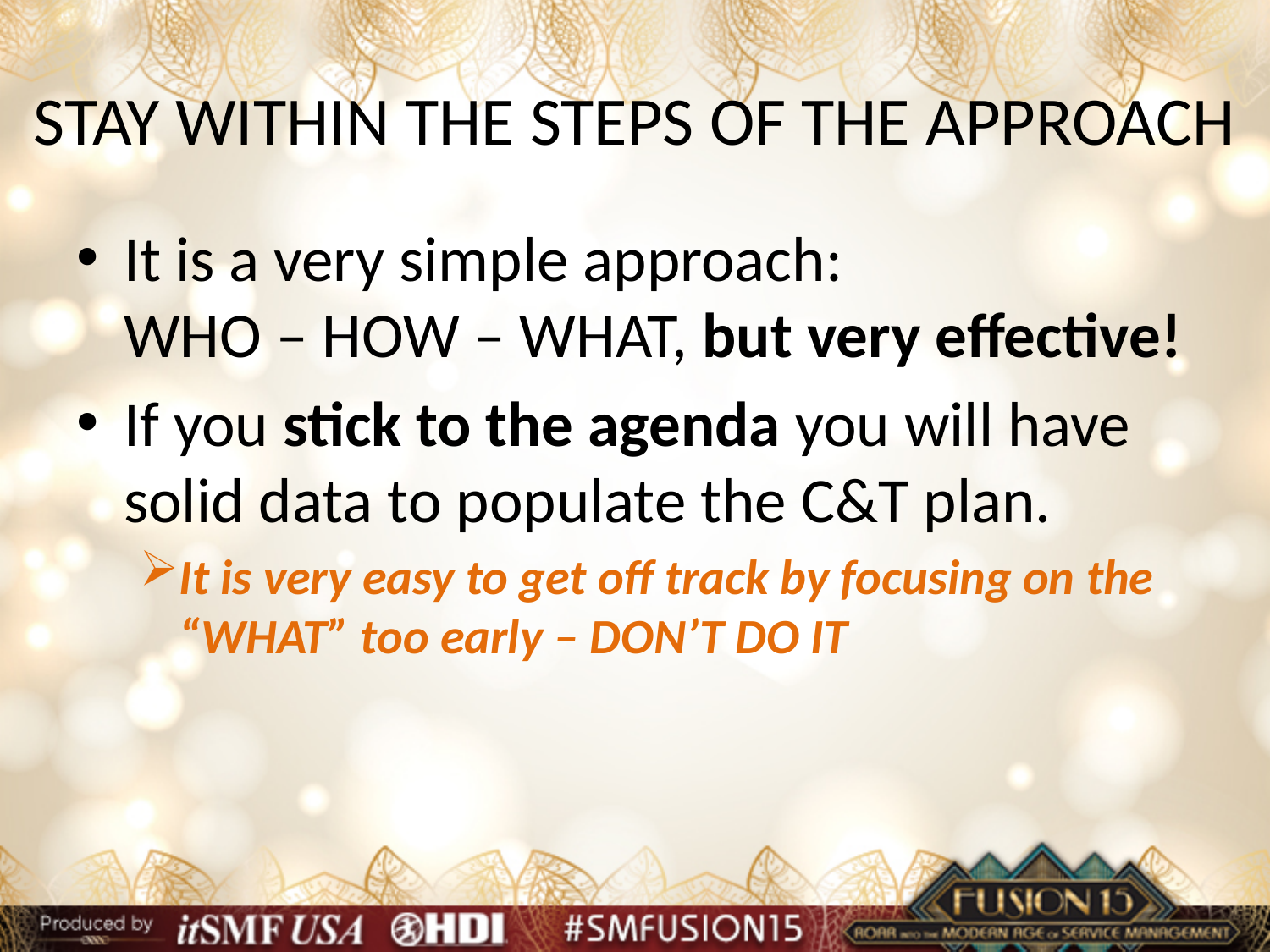

# STAY WITHIN THE STEPS OF THE APPROACH
It is a very simple approach:
WHO – HOW – WHAT, but very effective!
If you stick to the agenda you will have solid data to populate the C&T plan.
It is very easy to get off track by focusing on the “WHAT” too early – DON’T DO IT